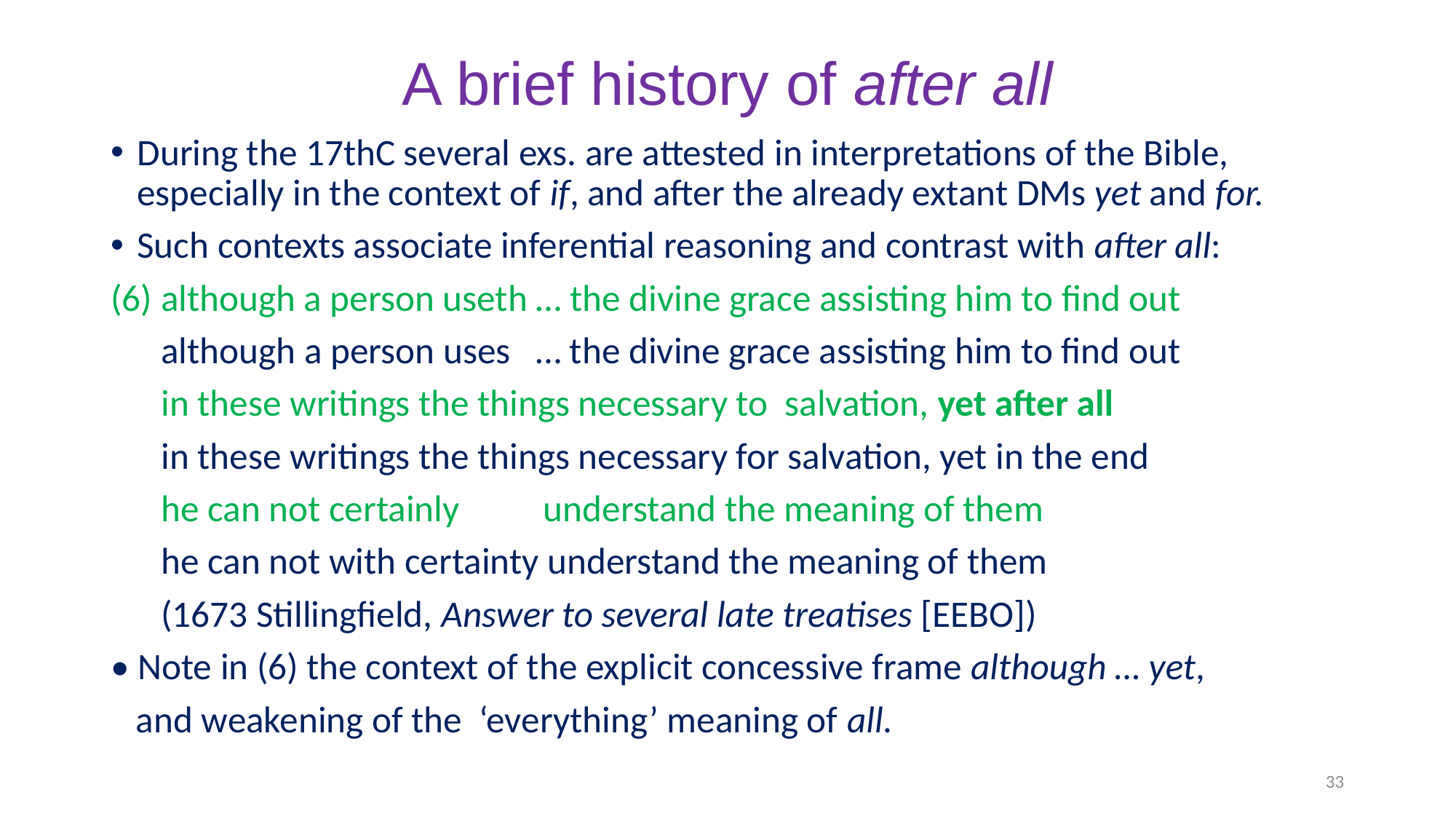

# A brief history of after all
During the 17thC several exs. are attested in interpretations of the Bible, especially in the context of if, and after the already extant DMs yet and for.
Such contexts associate inferential reasoning and contrast with after all:
(6) although a person useth … the divine grace assisting him to find out
      although a person uses   … the divine grace assisting him to find out
      in these writings the things necessary to  salvation, yet after all
      in these writings the things necessary for salvation, yet in the end
      he can not certainly          understand the meaning of them
      he can not with certainty understand the meaning of them
      (1673 Stillingfield, Answer to several late treatises [EEBO])
• Note in (6) the context of the explicit concessive frame although … yet,
   and weakening of the  ‘everything’ meaning of all.

33